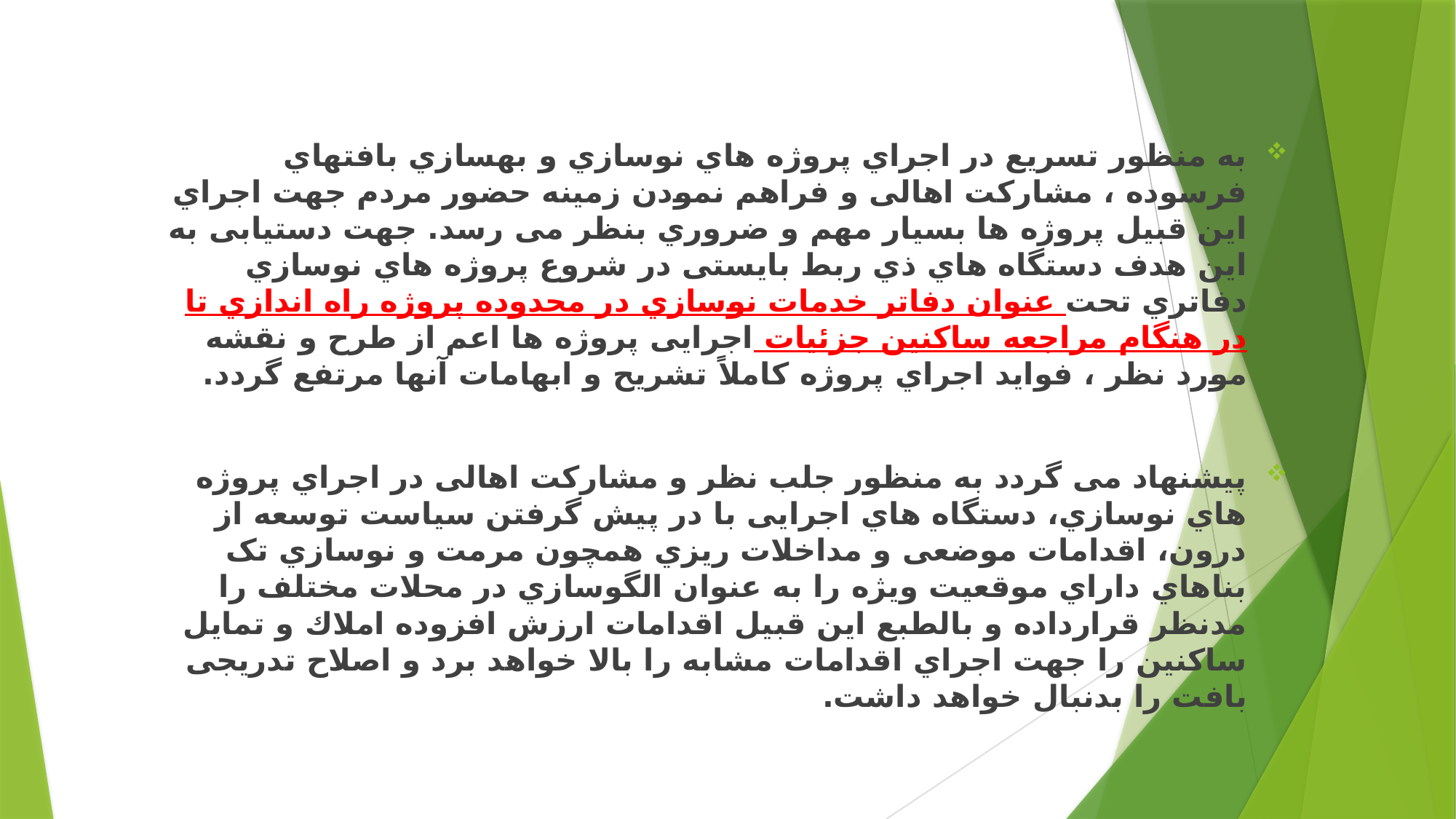

به منظور تسریع در اجراي پروژه هاي نوسازي و بهسازي بافتهاي فرسوده ، مشارکت اهالی و فراهم نمودن زمینه حضور مردم جهت اجراي این قبیل پروژه ها بسیار مهم و ضروري بنظر می رسد. جهت دستیابی به این هدف دستگاه هاي ذي ربط بایستی در شروع پروژه هاي نوسازي دفاتري تحت عنوان دفاتر خدمات نوسازي در محدوده پروژه راه اندازي تا در هنگام مراجعه ساکنین جزئیات اجرایی پروژه ها اعم از طرح و نقشه مورد نظر ، فواید اجراي پروژه کاملاً تشریح و ابهامات آنها مرتفع گردد.

پیشنهاد می گردد به منظور جلب نظر و مشارکت اهالی در اجراي پروژه هاي نوسازي، دستگاه هاي اجرایی با در پیش گرفتن سیاست توسعه از درون، اقدامات موضعی و مداخلات ریزي همچون مرمت و نوسازي تک بناهاي داراي موقعیت ویژه را به عنوان الگوسازي در محلات مختلف را مدنظر قرارداده و بالطبع این قبیل اقدامات ارزش افزوده املاك و تمایل ساکنین را جهت اجراي اقدامات مشابه را بالا خواهد برد و اصلاح تدریجی بافت را بدنبال خواهد داشت.